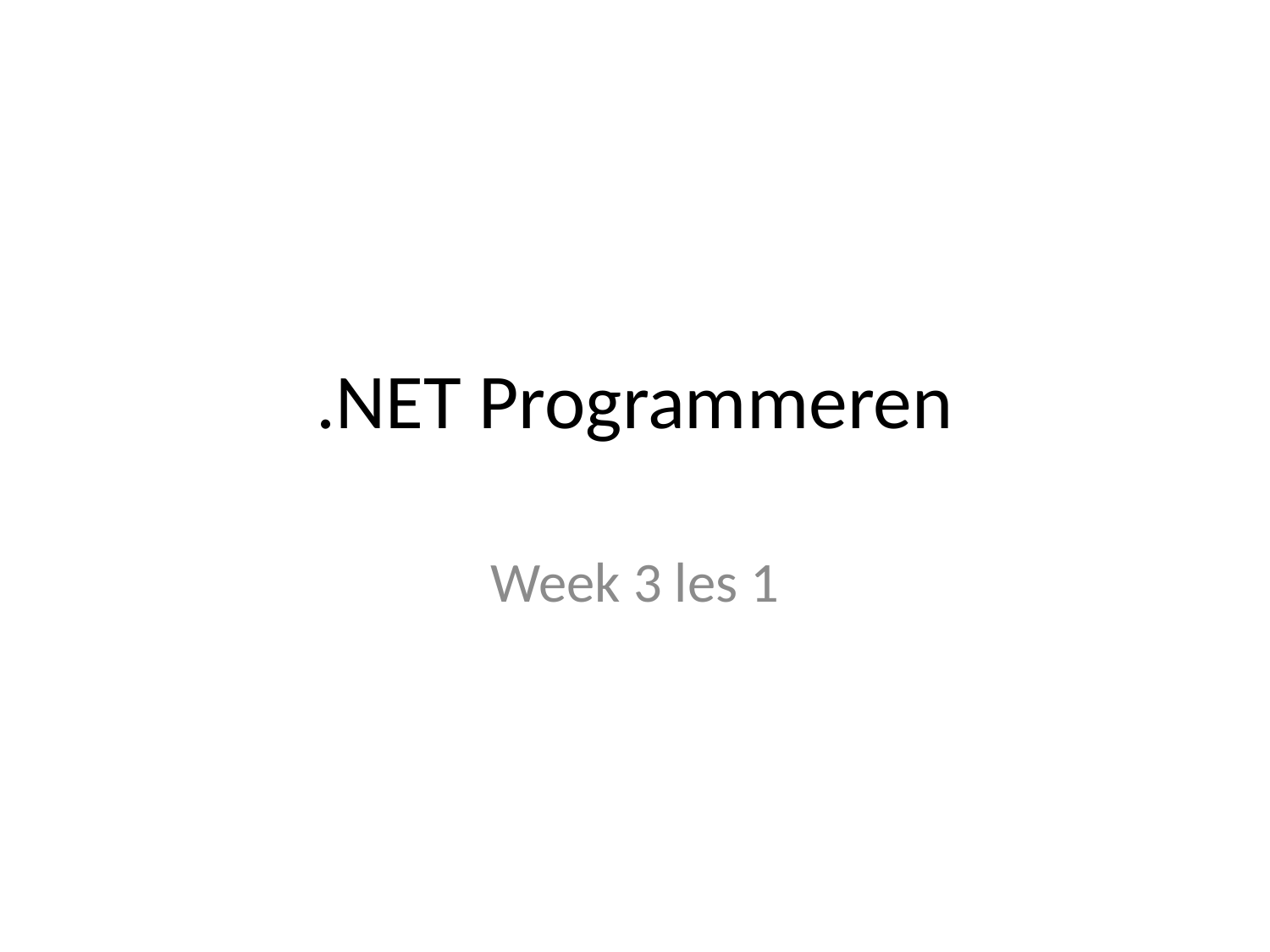

# .NET Programmeren
Week 3 les 1